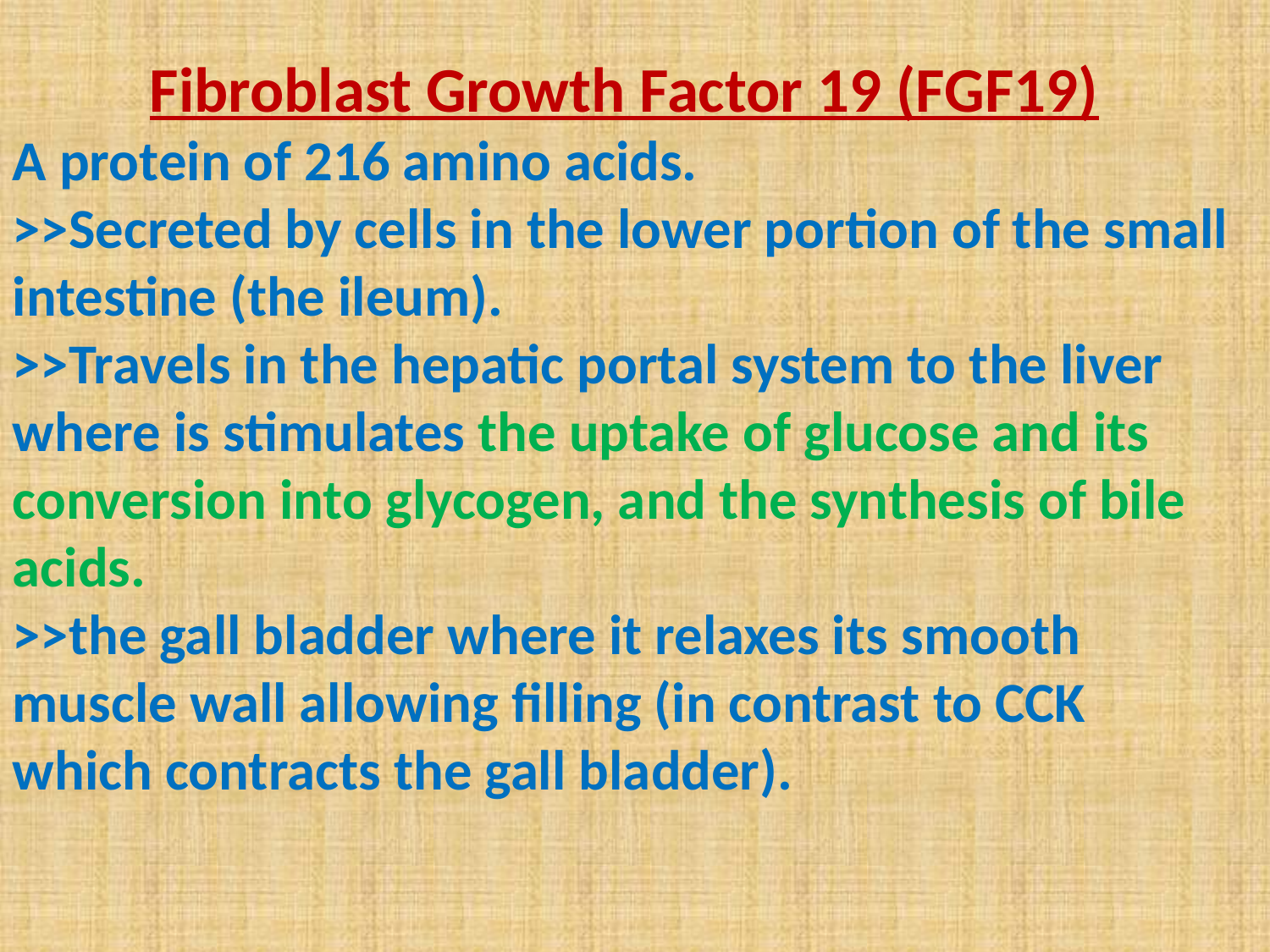

Fibroblast Growth Factor 19 (FGF19)
A protein of 216 amino acids.
>>Secreted by cells in the lower portion of the small intestine (the ileum).
>>Travels in the hepatic portal system to the liver where is stimulates the uptake of glucose and its conversion into glycogen, and the synthesis of bile acids.
>>the gall bladder where it relaxes its smooth muscle wall allowing filling (in contrast to CCK which contracts the gall bladder).